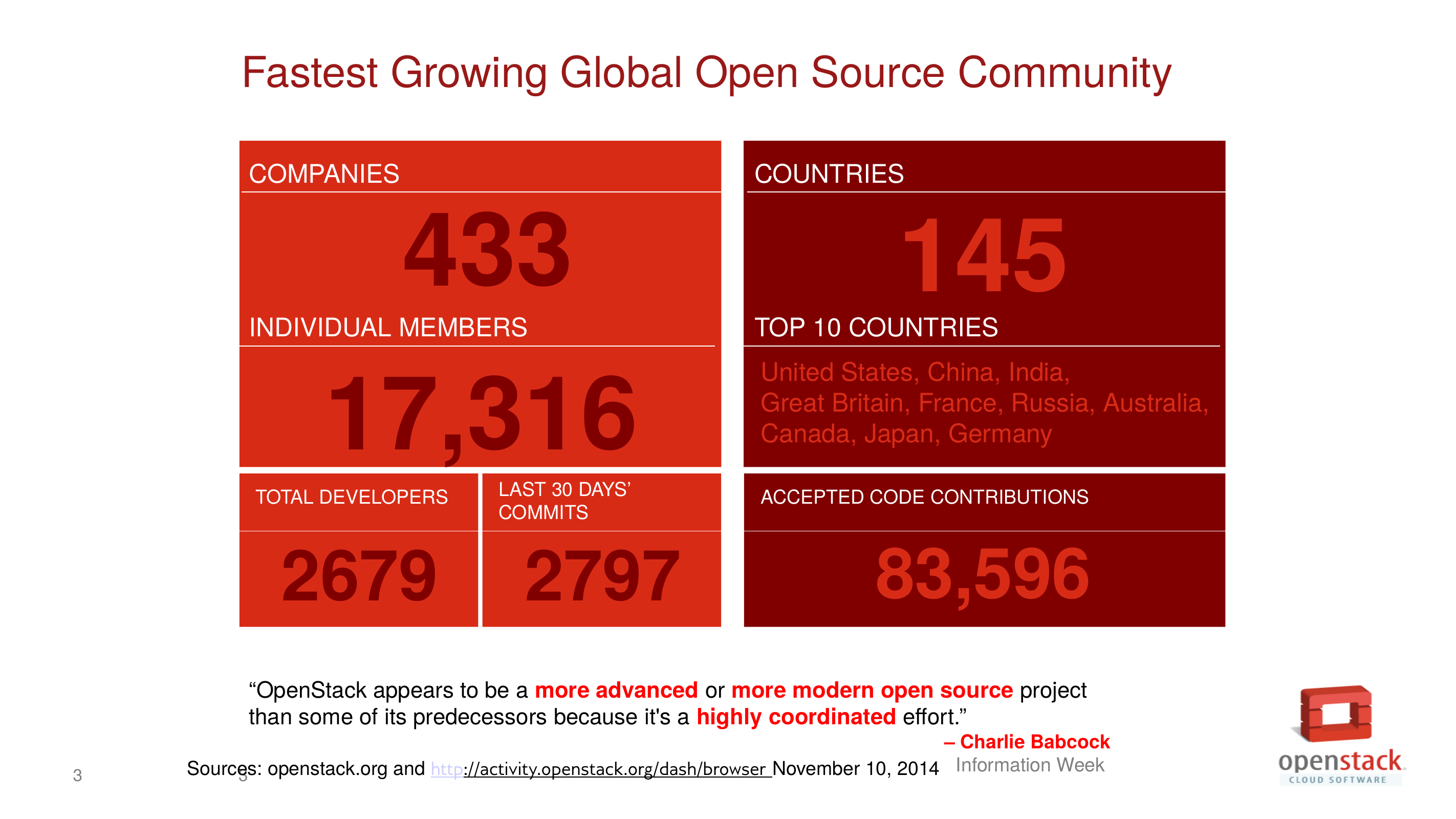

# Fastest Growing Global Open Source Community

COMPANIES
COUNTRIES
145
433
INDIVIDUAL MEMBERS
TOP 10 COUNTRIES
United States, China, India,
Great Britain, France, Russia, Australia, Canada, Japan, Germany
17,316

LAST 30 DAYS’ COMMITS

TOTAL DEVELOPERS
ACCEPTED CODE CONTRIBUTIONS
83,596
2679
2797
“OpenStack appears to be a more advanced or more modern open source project than some of its predecessors because it's a highly coordinated effort.”
– Charlie Babcock
Information Week
 Sources: openstack.org and http://activity.openstack.org/dash/browser November 10, 2014
3